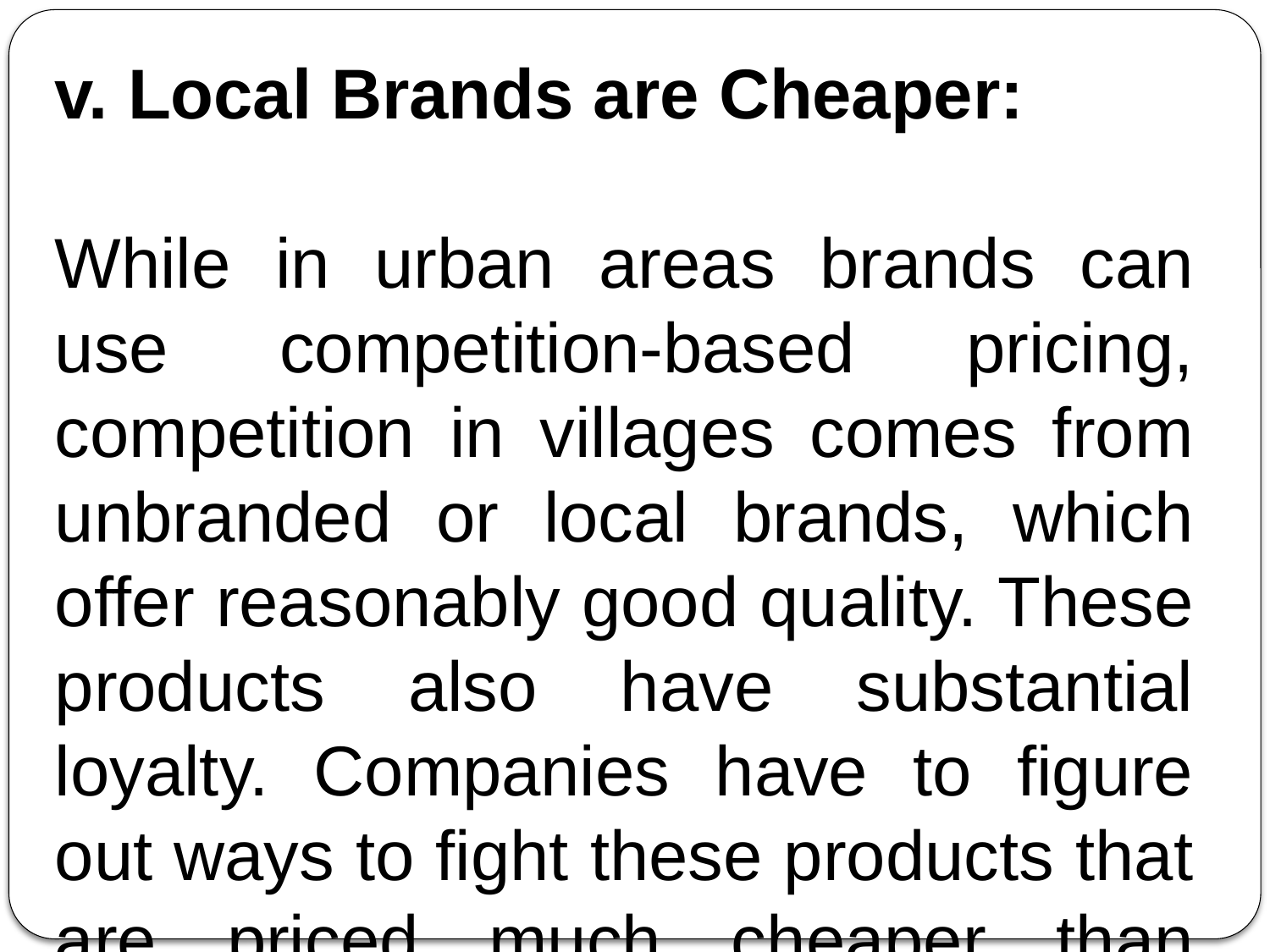

v. Local Brands are Cheaper:

While in urban areas brands can use competition-based pricing, competition in villages comes from unbranded or local brands, which offer rea­sonably good quality. These products also have substantial loyalty. Companies have to figure out ways to fight these products that are priced much cheaper than bigger brands.